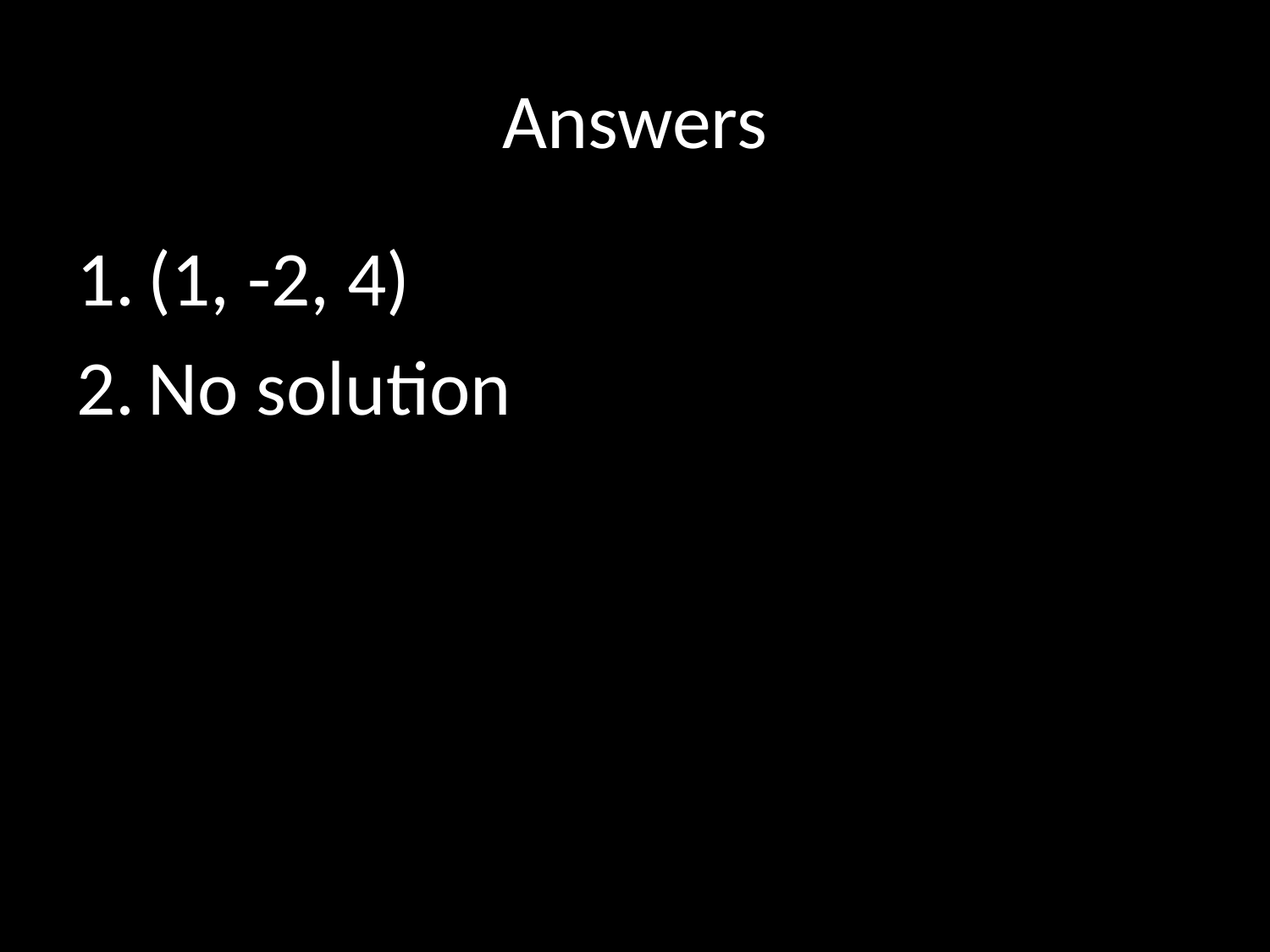

# Answers
(1, -2, 4)
No solution